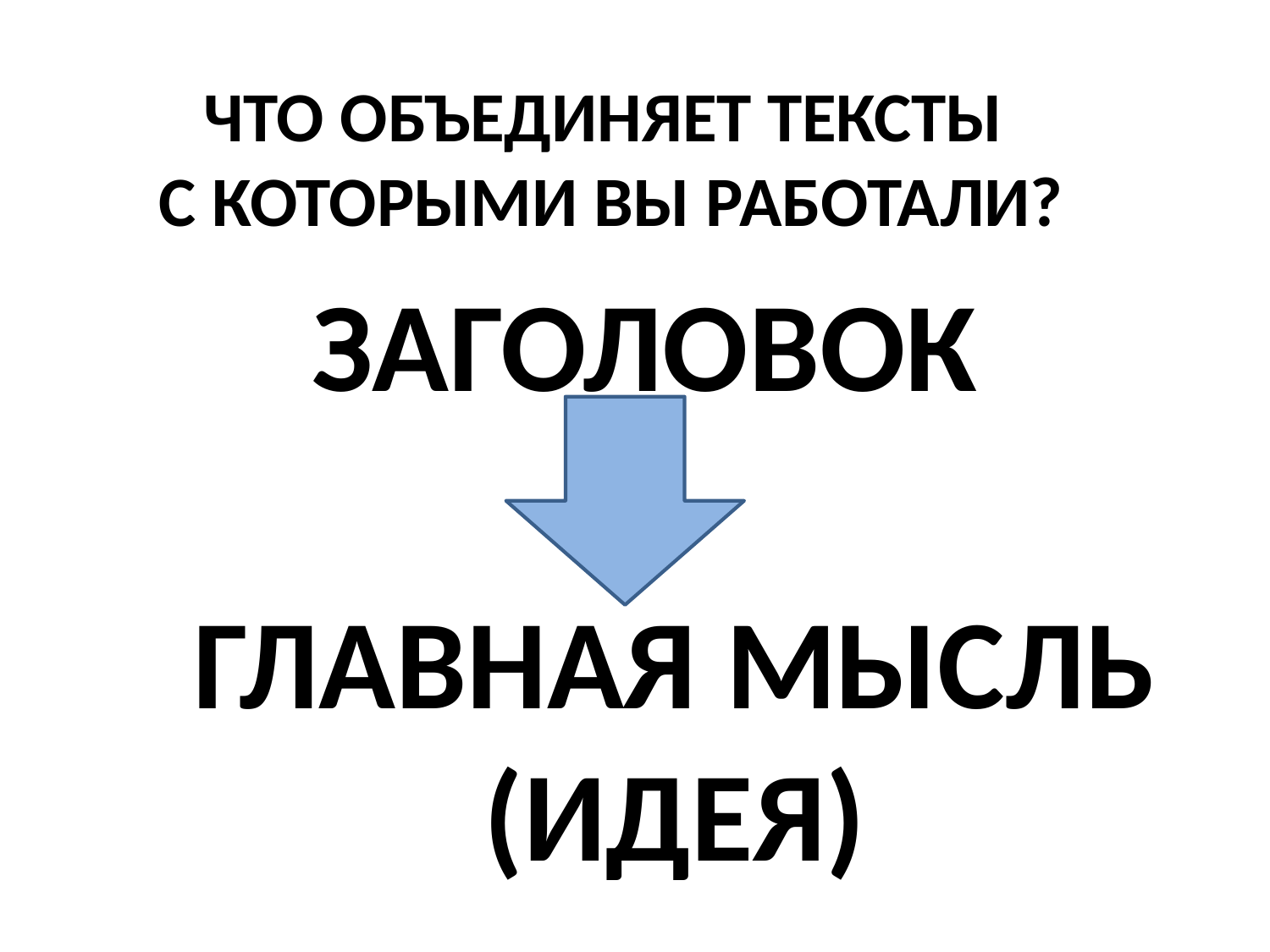

# ЧТО ОБЪЕДИНЯЕТ ТЕКСТЫ С КОТОРЫМИ ВЫ РАБОТАЛИ?
ЗАГОЛОВОК

ГЛАВНАЯ МЫСЛЬ
(ИДЕЯ)